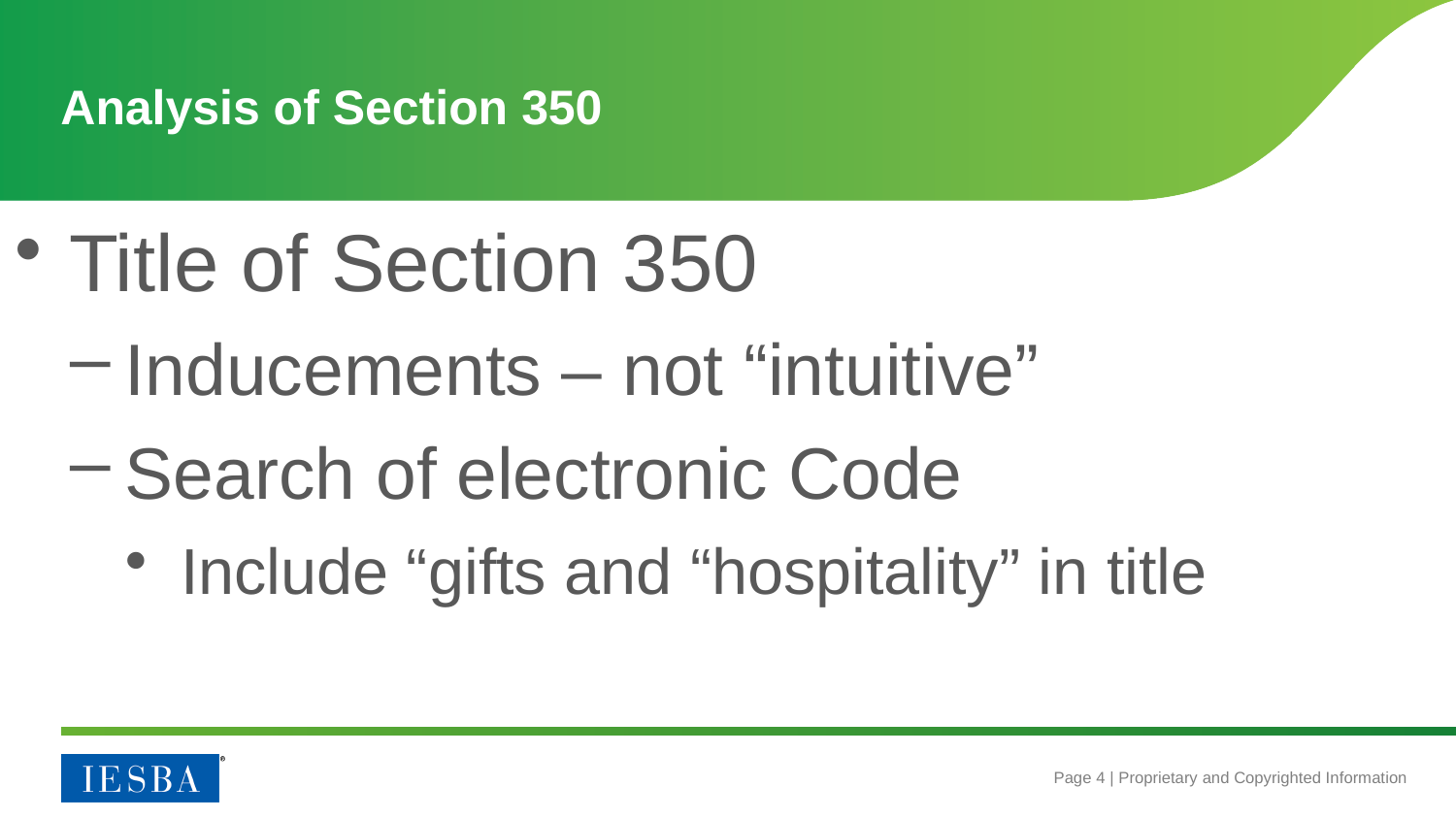

# Analysis of Section 350
Title of Section 350
Inducements – not “intuitive”
Search of electronic Code
Include “gifts and “hospitality” in title